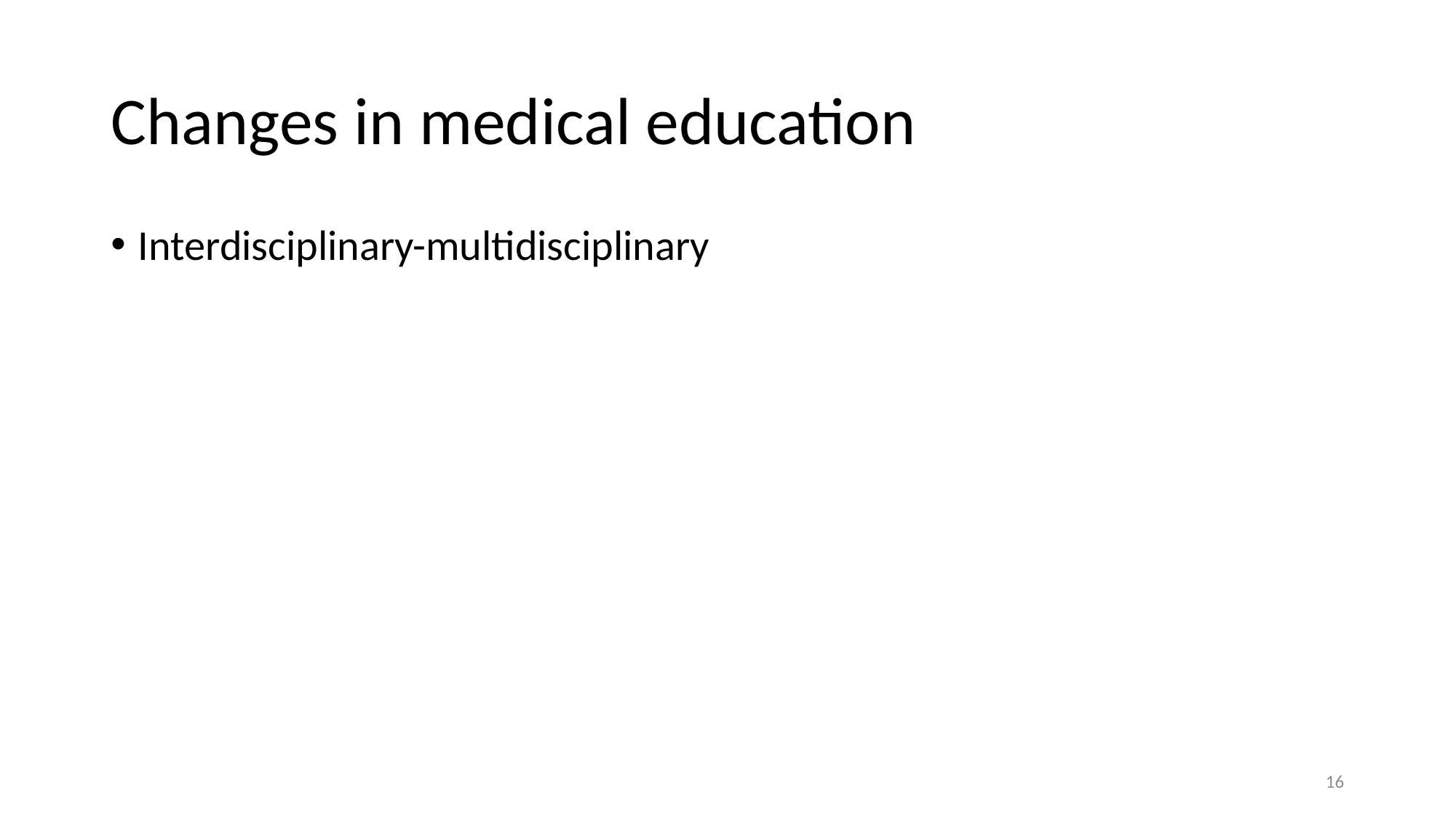

# Changes in medical education
Interdisciplinary-multidisciplinary
16